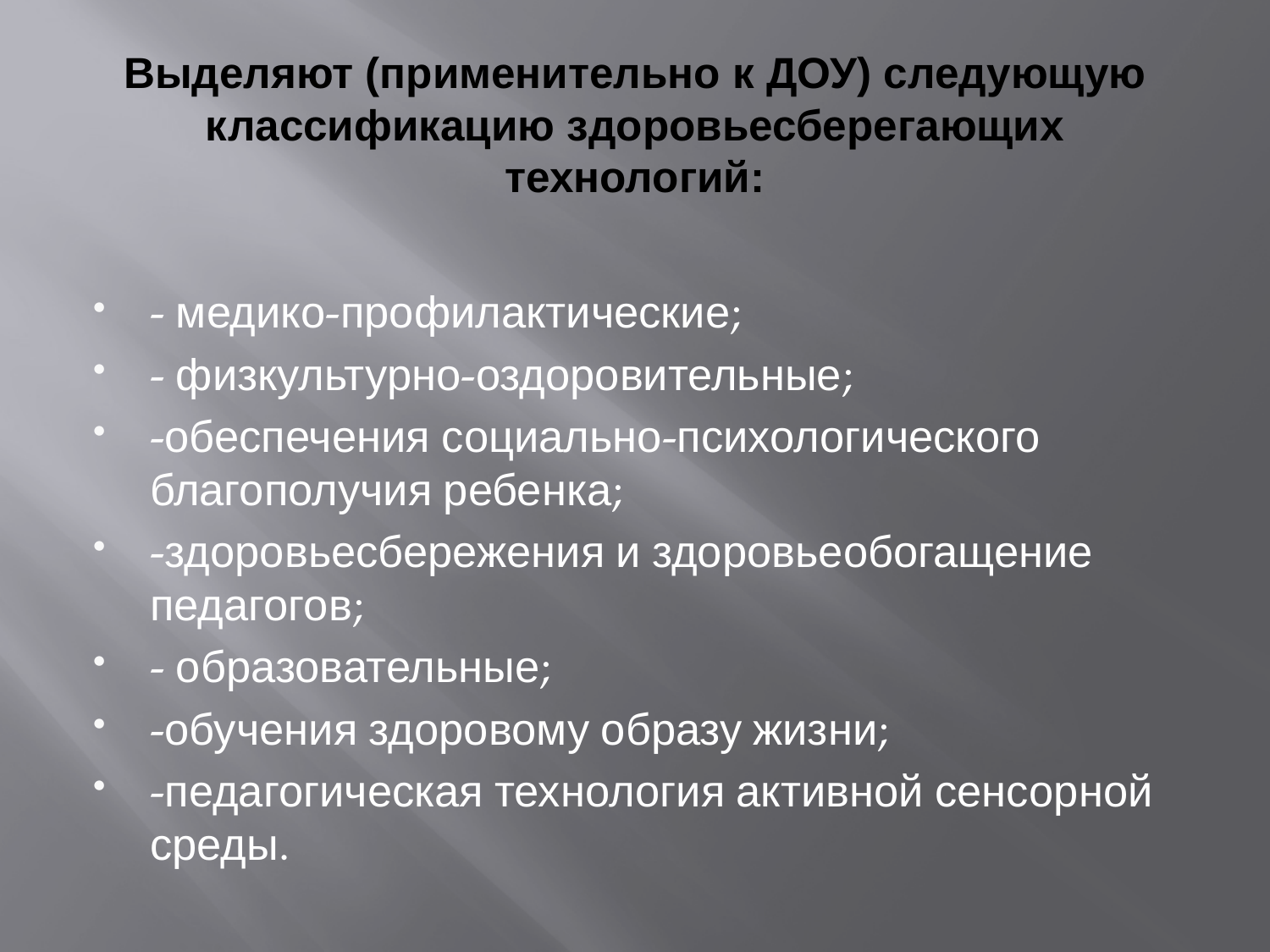

# Выделяют (применительно к ДОУ) следующую классификацию здоровьесберегающих технологий:
- медико-профилактические;
- физкультурно-оздоровительные;
-обеспечения социально-психологического благополучия ребенка;
-здоровьесбережения и здоровьеобогащение педагогов;
- образовательные;
-обучения здоровому образу жизни;
-педагогическая технология активной сенсорной среды.